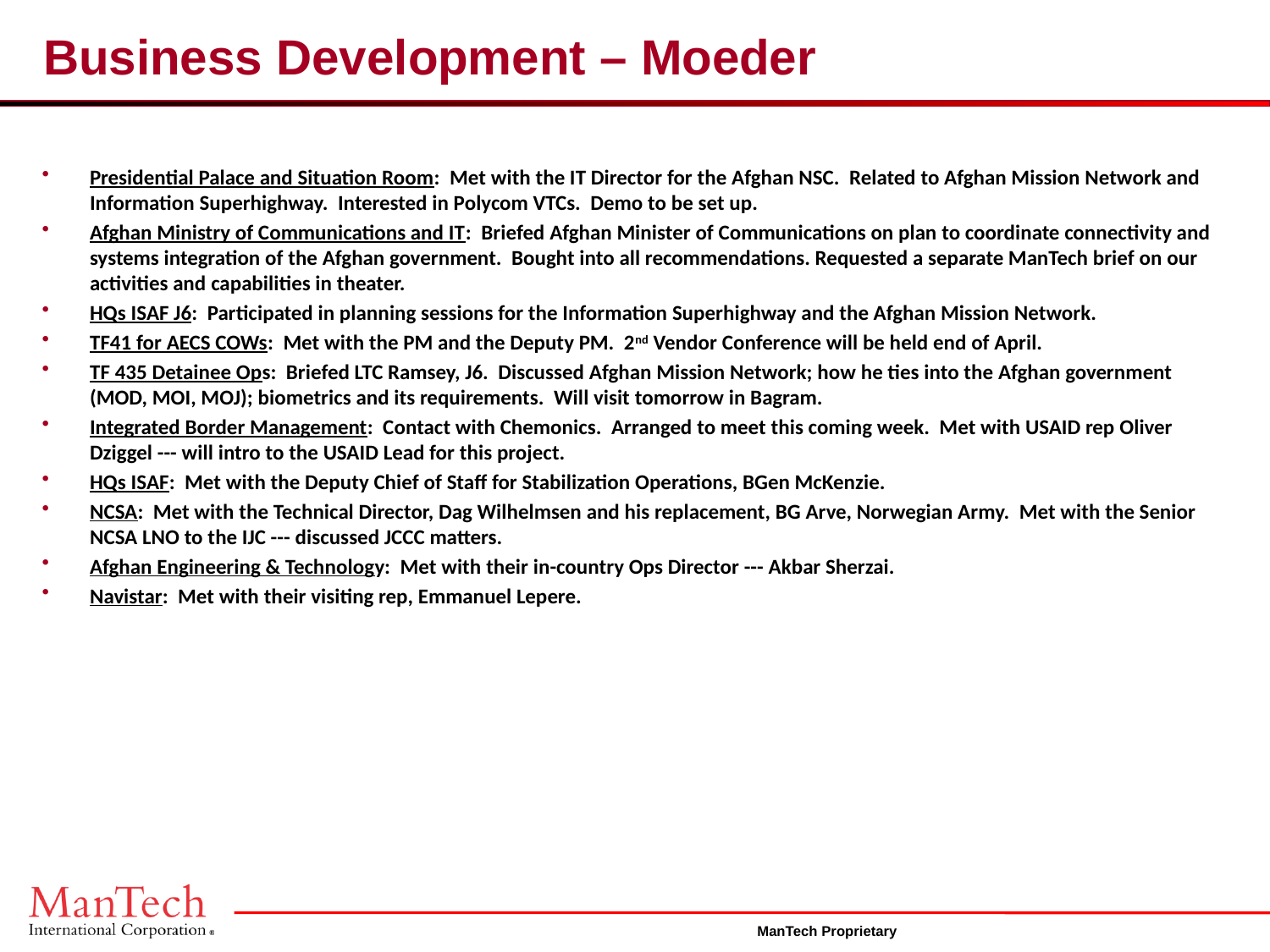

# Business Development – Moeder
Presidential Palace and Situation Room:  Met with the IT Director for the Afghan NSC.  Related to Afghan Mission Network and Information Superhighway.  Interested in Polycom VTCs.  Demo to be set up.
Afghan Ministry of Communications and IT:  Briefed Afghan Minister of Communications on plan to coordinate connectivity and systems integration of the Afghan government.  Bought into all recommendations. Requested a separate ManTech brief on our activities and capabilities in theater.
HQs ISAF J6:  Participated in planning sessions for the Information Superhighway and the Afghan Mission Network.
TF41 for AECS COWs:  Met with the PM and the Deputy PM.  2nd Vendor Conference will be held end of April.
TF 435 Detainee Ops:  Briefed LTC Ramsey, J6.  Discussed Afghan Mission Network; how he ties into the Afghan government (MOD, MOI, MOJ); biometrics and its requirements.  Will visit tomorrow in Bagram.
Integrated Border Management:  Contact with Chemonics.  Arranged to meet this coming week.  Met with USAID rep Oliver Dziggel --- will intro to the USAID Lead for this project.
HQs ISAF:  Met with the Deputy Chief of Staff for Stabilization Operations, BGen McKenzie.
NCSA:  Met with the Technical Director, Dag Wilhelmsen and his replacement, BG Arve, Norwegian Army.  Met with the Senior NCSA LNO to the IJC --- discussed JCCC matters.
Afghan Engineering & Technology:  Met with their in-country Ops Director --- Akbar Sherzai.
Navistar:  Met with their visiting rep, Emmanuel Lepere.